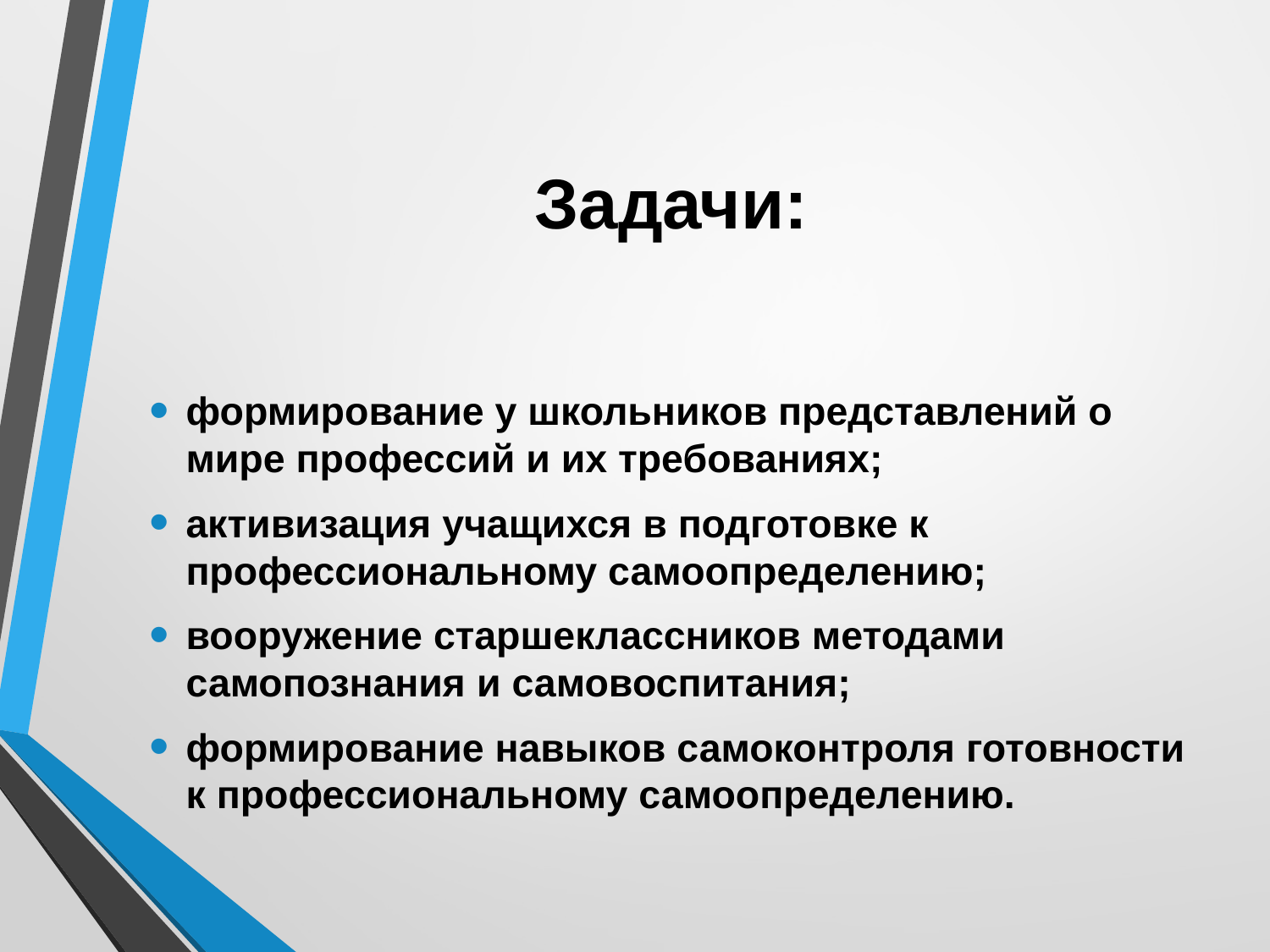

# Задачи:
формирование у школьников представлений о мире профессий и их требованиях;
активизация учащихся в подготовке к профессиональному самоопределению;
вооружение старшеклассников методами самопознания и самовоспитания;
формирование навыков самоконтроля готовности к профессиональному самоопределению.